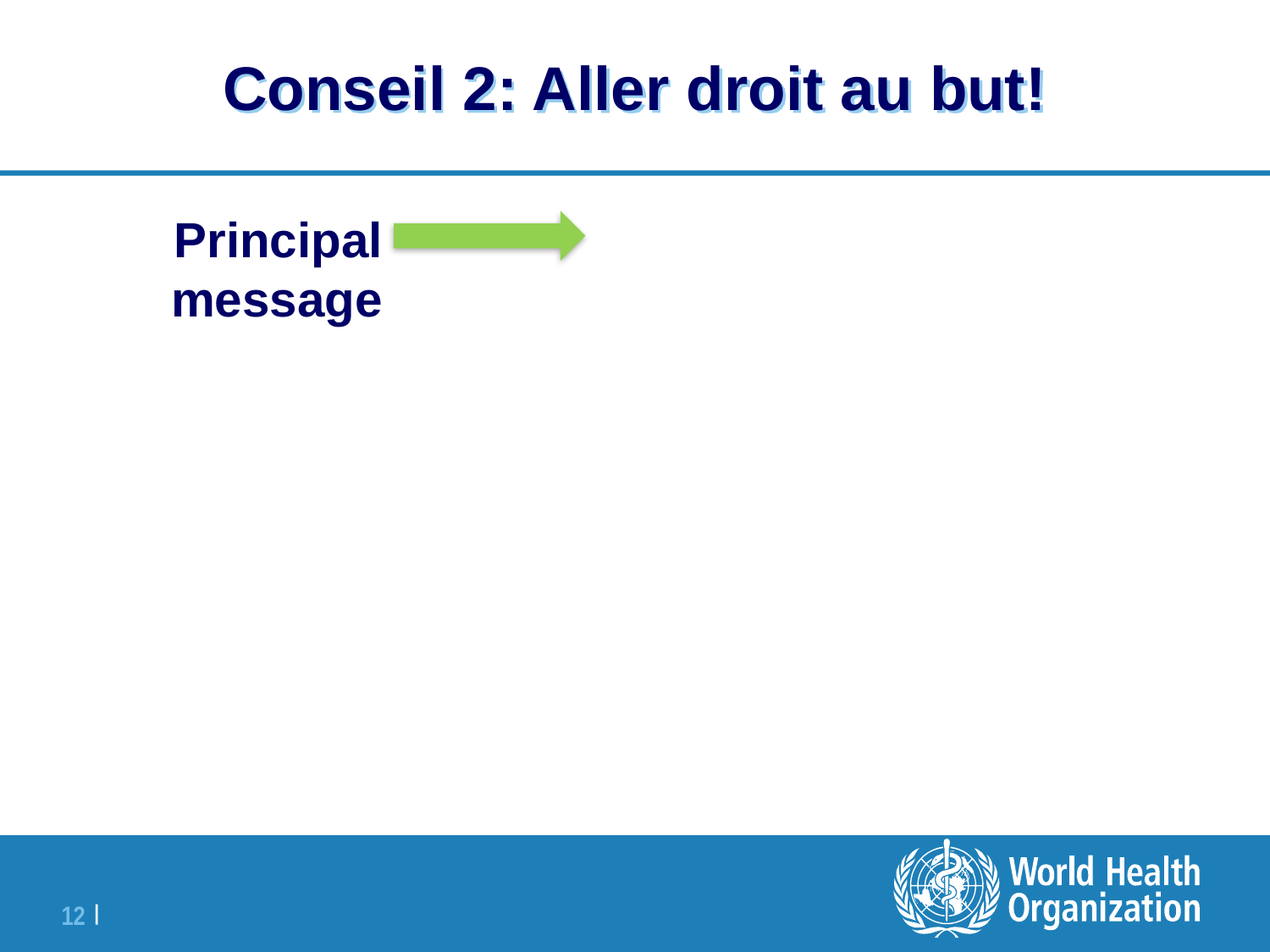

# Conseil 2: Aller droit au but!

Principal message